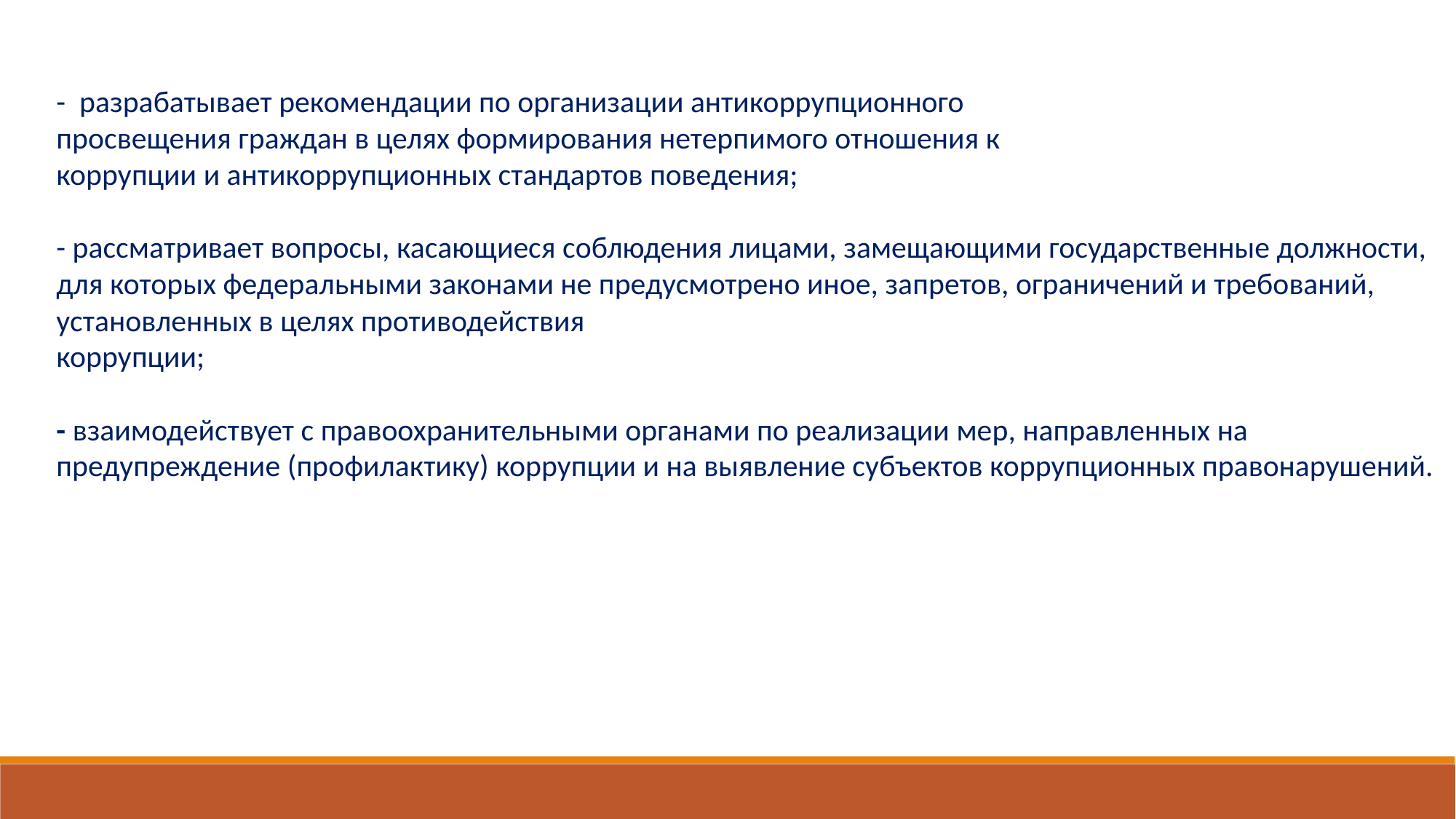

-  разрабатывает рекомендации по организации антикоррупционного
просвещения граждан в целях формирования нетерпимого отношения к
коррупции и антикоррупционных стандартов поведения;

- рассматривает вопросы, касающиеся соблюдения лицами, замещающими государственные должности, для которых федеральными законами не предусмотрено иное, запретов, ограничений и требований, установленных в целях противодействия
коррупции;

- взаимодействует с правоохранительными органами по реализации мер, направленных на предупреждение (профилактику) коррупции и на выявление субъектов коррупционных правонарушений.